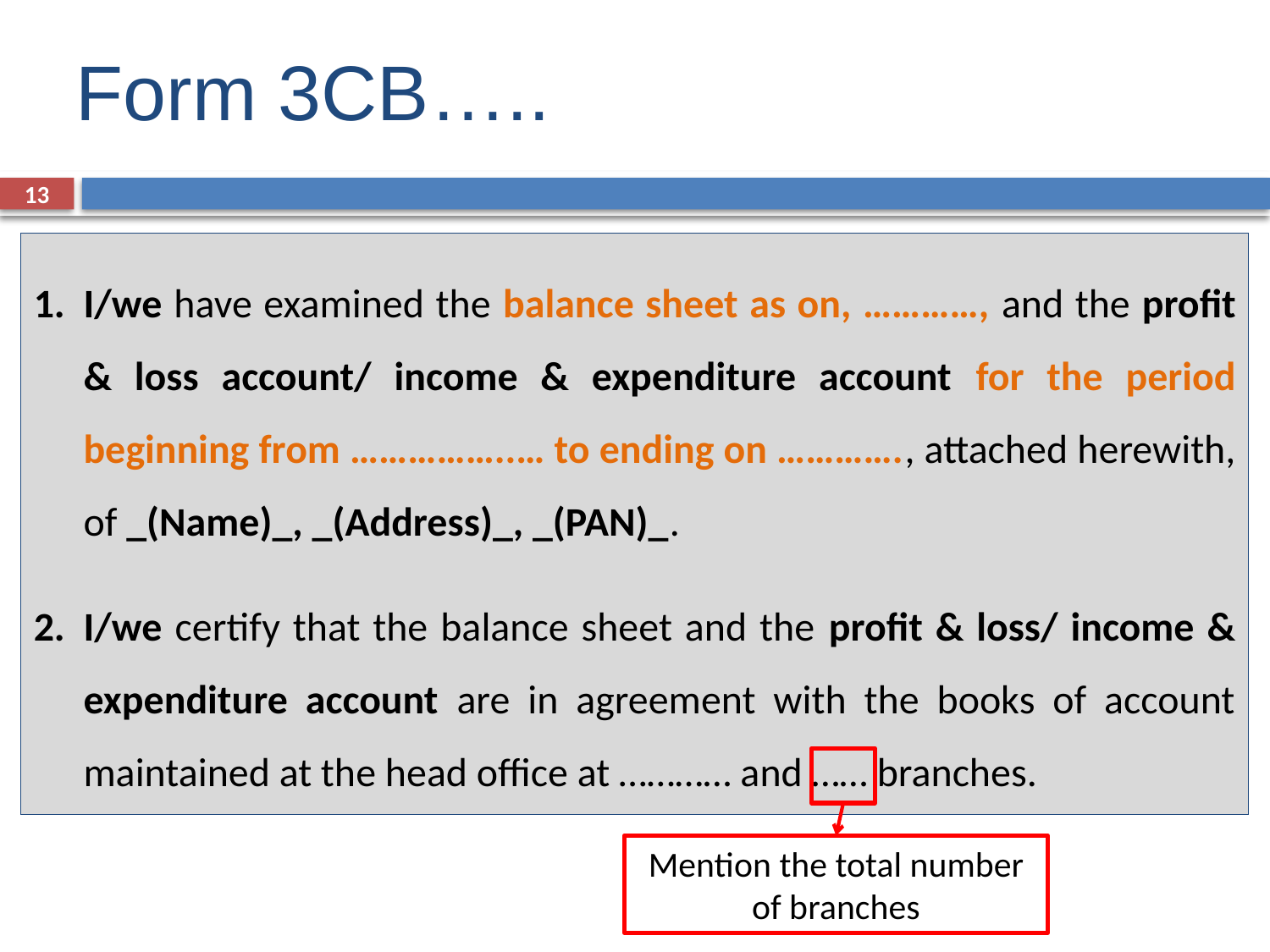

# Form 3CB…..
13
I/we have examined the balance sheet as on, …………, and the profit & loss account/ income & expenditure account for the period beginning from ……………..… to ending on …………., attached herewith, of _(Name)_, _(Address)_, _(PAN)_.
I/we certify that the balance sheet and the profit & loss/ income & expenditure account are in agreement with the books of account maintained at the head office at ………… and …… branches.

Mention the total number of branches